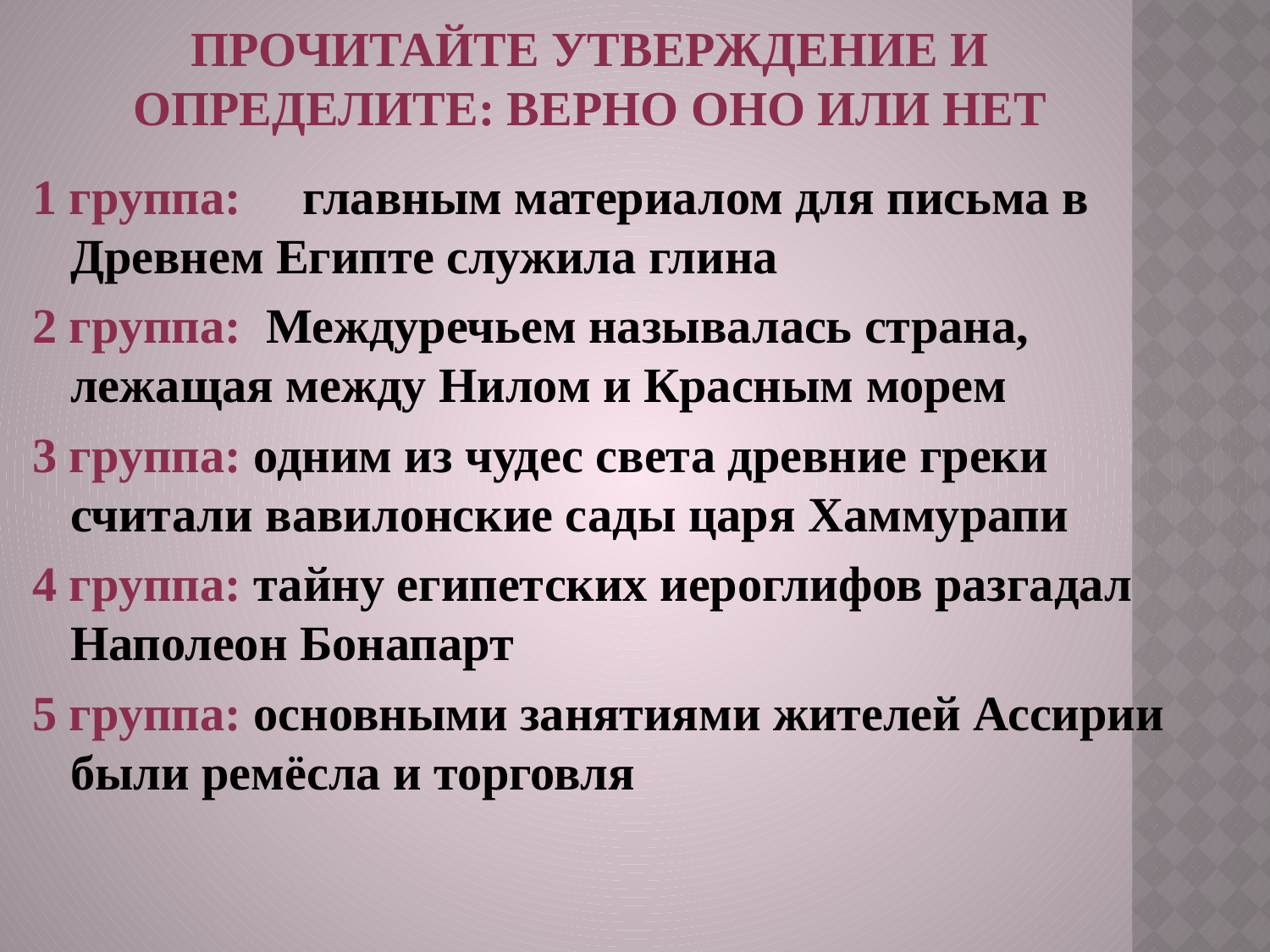

# Прочитайте утверждение и определите: верно оно или нет
1 группа:     главным материалом для письма в Древнем Египте служила глина
2 группа:  Междуречьем называлась страна, лежащая между Нилом и Красным морем
3 группа: одним из чудес света древние греки считали вавилонские сады царя Хаммурапи
4 группа: тайну египетских иероглифов разгадал Наполеон Бонапарт
5 группа: основными занятиями жителей Ассирии были ремёсла и торговля